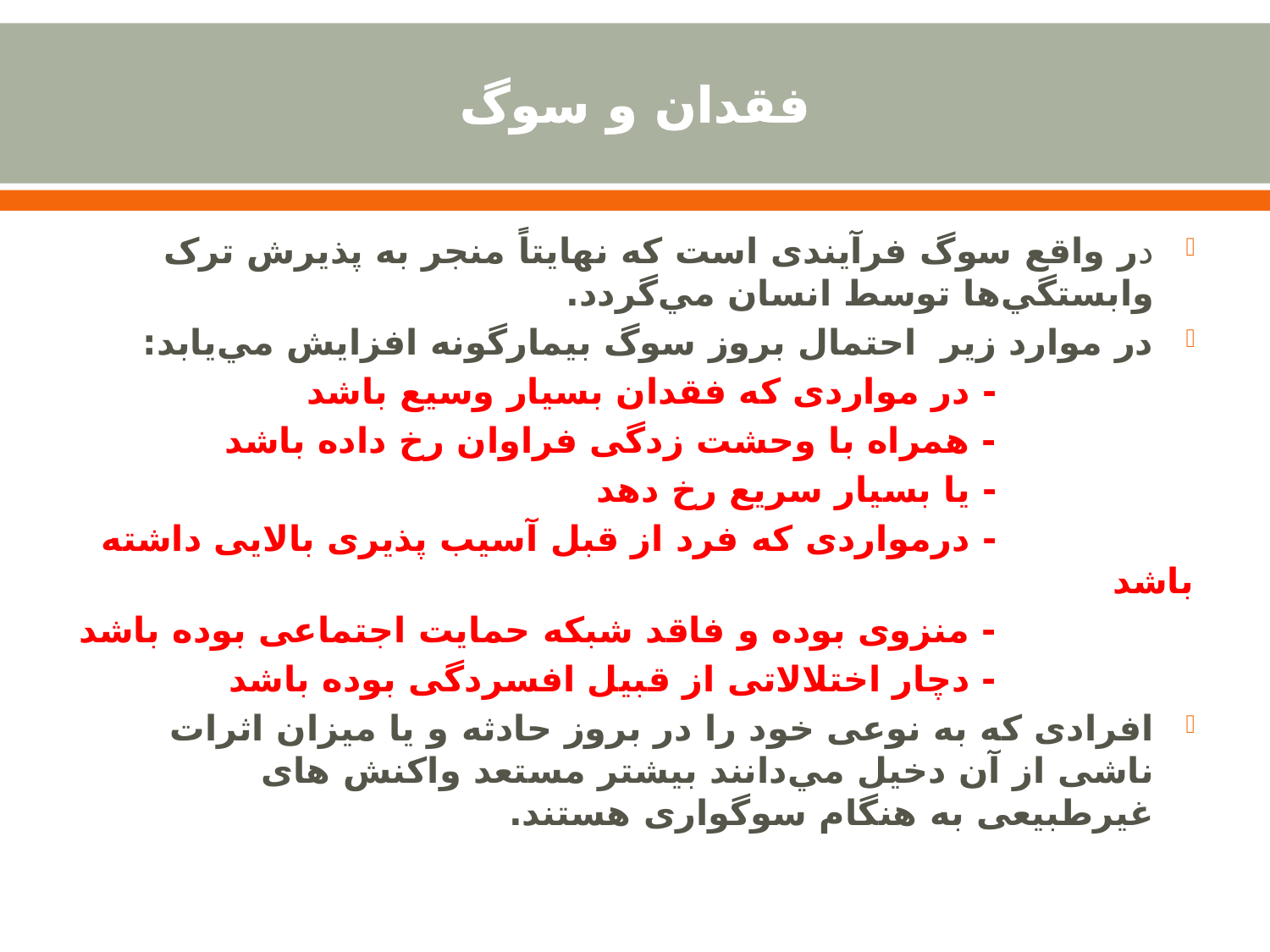

# فقدان و سوگ
در واقع سوگ فرآيندی است که نهايتاً منجر به پذيرش ترک وابستگي‌ها توسط انسان مي‌گردد.
در موارد زیر  احتمال بروز سوگ بيمارگونه افزايش مي‌يابد:
                - در مواردی که فقدان بسيار وسيع باشد
                - همراه با وحشت زدگی فراوان رخ داده باشد
                - يا بسيار سريع رخ دهد
                - درمواردی که فرد از قبل آسيب پذيری بالايی داشته باشد
                - منزوی بوده و فاقد شبکه حمايت اجتماعی بوده باشد
                - دچار اختلالاتی از قبيل افسردگی بوده باشد
افرادی که به نوعی خود را در بروز حادثه و يا ميزان اثرات ناشی از آن دخيل مي‌دانند بيشتر مستعد واکنش های غيرطبيعی به هنگام سوگواری هستند.